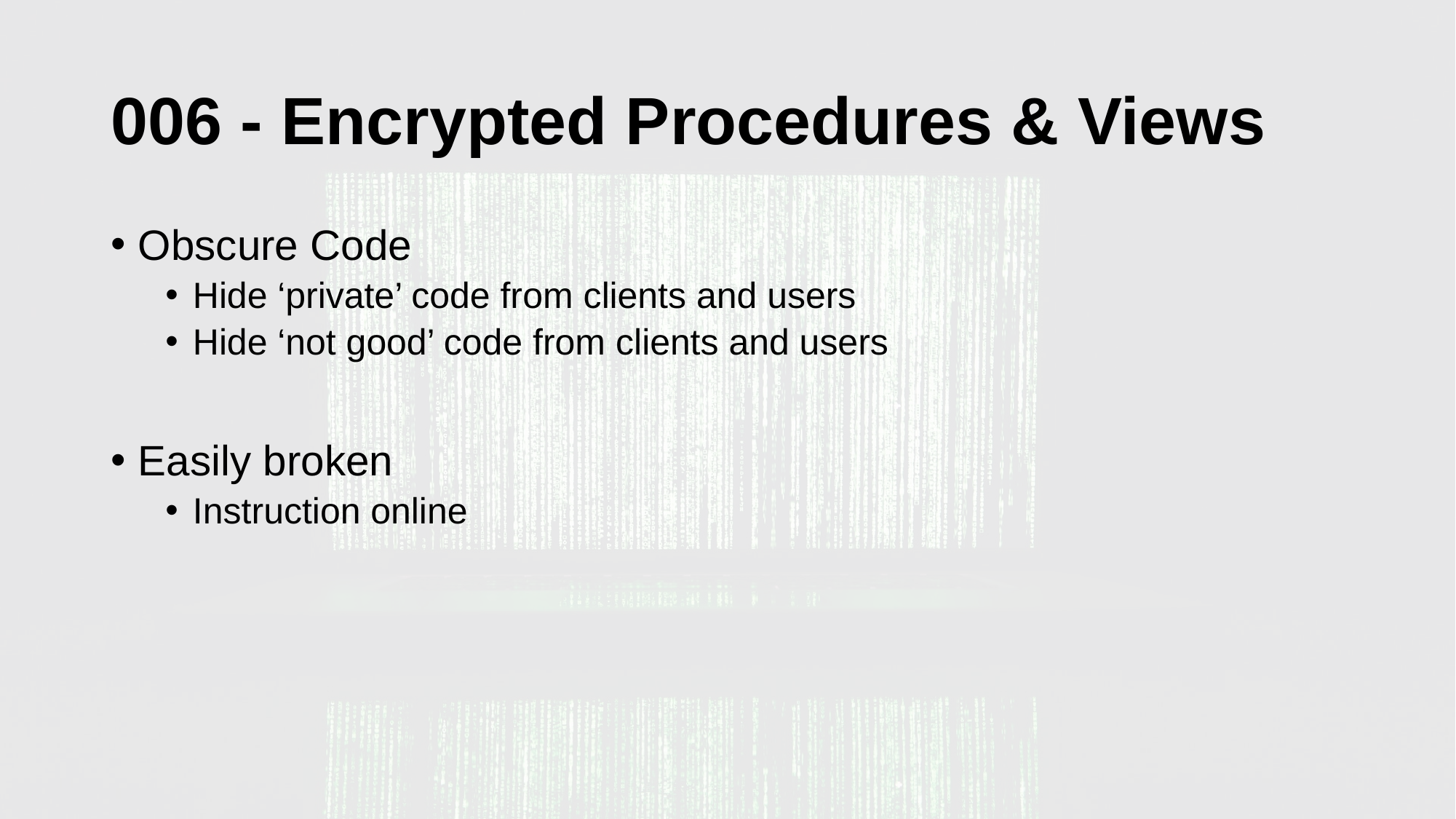

# 006 - Encrypted Procedures & Views
Obscure Code
Hide ‘private’ code from clients and users
Hide ‘not good’ code from clients and users

Easily broken
Instruction online